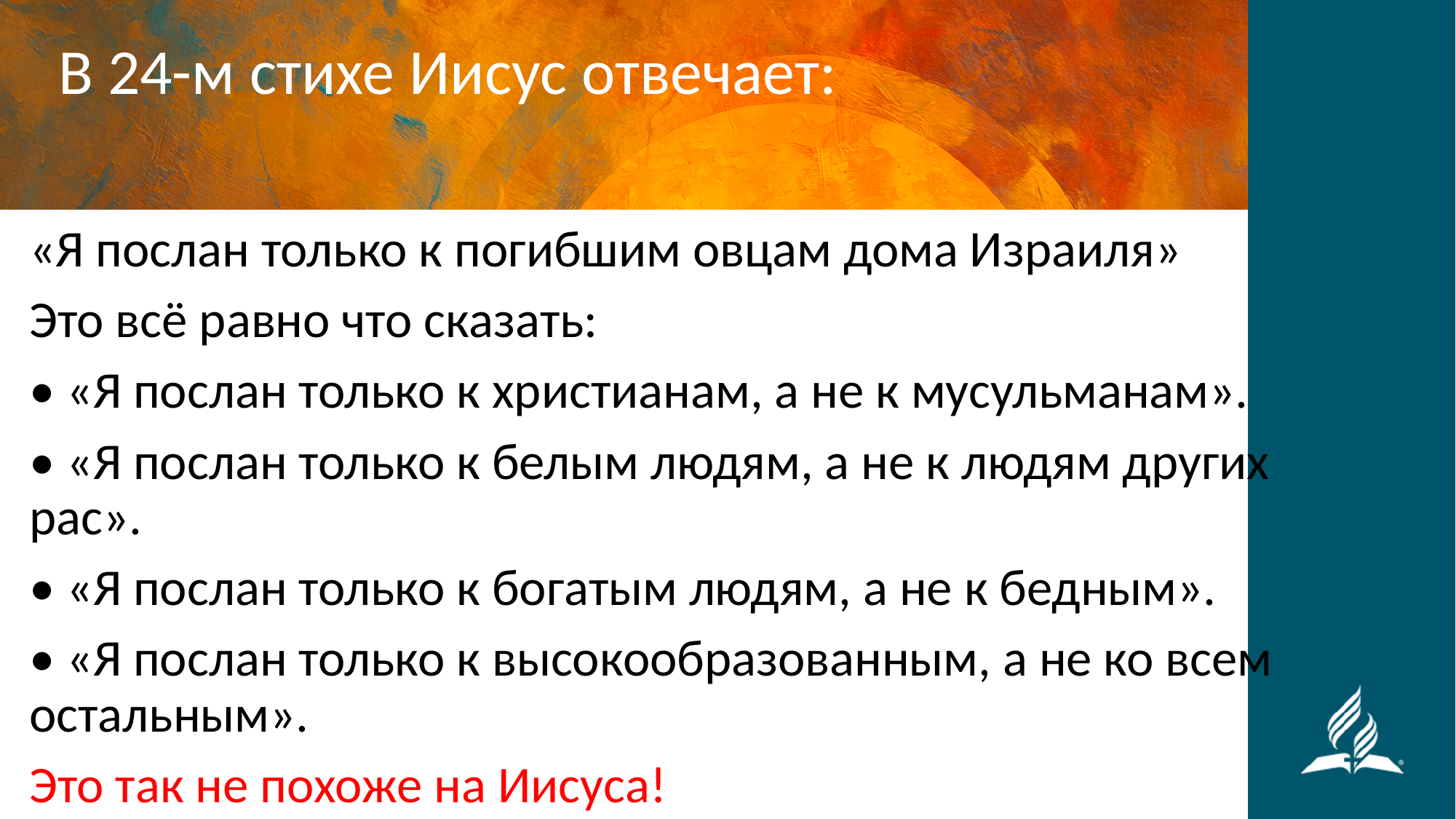

# В 24-м стихе Иисус отвечает:

«Я послан только к погибшим овцам дома Израиля»
Это всё равно что сказать:
• «Я послан только к христианам, а не к мусульманам».
• «Я послан только к белым людям, а не к людям других рас».
• «Я послан только к богатым людям, а не к бедным».
• «Я послан только к высокообразованным, а не ко всем остальным».
Это так не похоже на Иисуса!